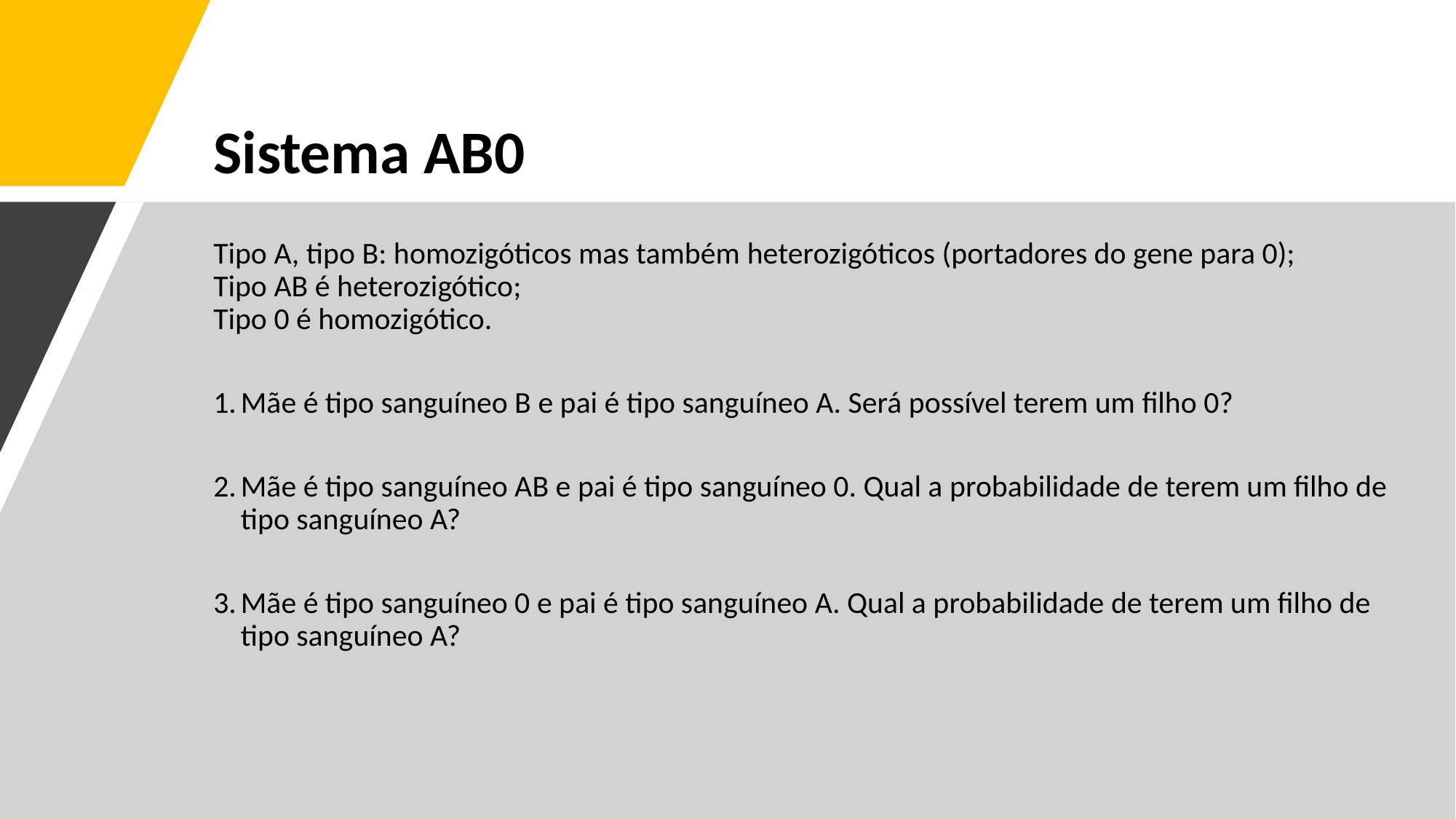

Sistema AB0

Tipo A, tipo B: homozigóticos mas também heterozigóticos (portadores do gene para 0);
Tipo AB é heterozigótico;
Tipo 0 é homozigótico.

Mãe é tipo sanguíneo B e pai é tipo sanguíneo A. Será possível terem um filho 0?

Mãe é tipo sanguíneo AB e pai é tipo sanguíneo 0. Qual a probabilidade de terem um filho de tipo sanguíneo A?

Mãe é tipo sanguíneo 0 e pai é tipo sanguíneo A. Qual a probabilidade de terem um filho de tipo sanguíneo A?